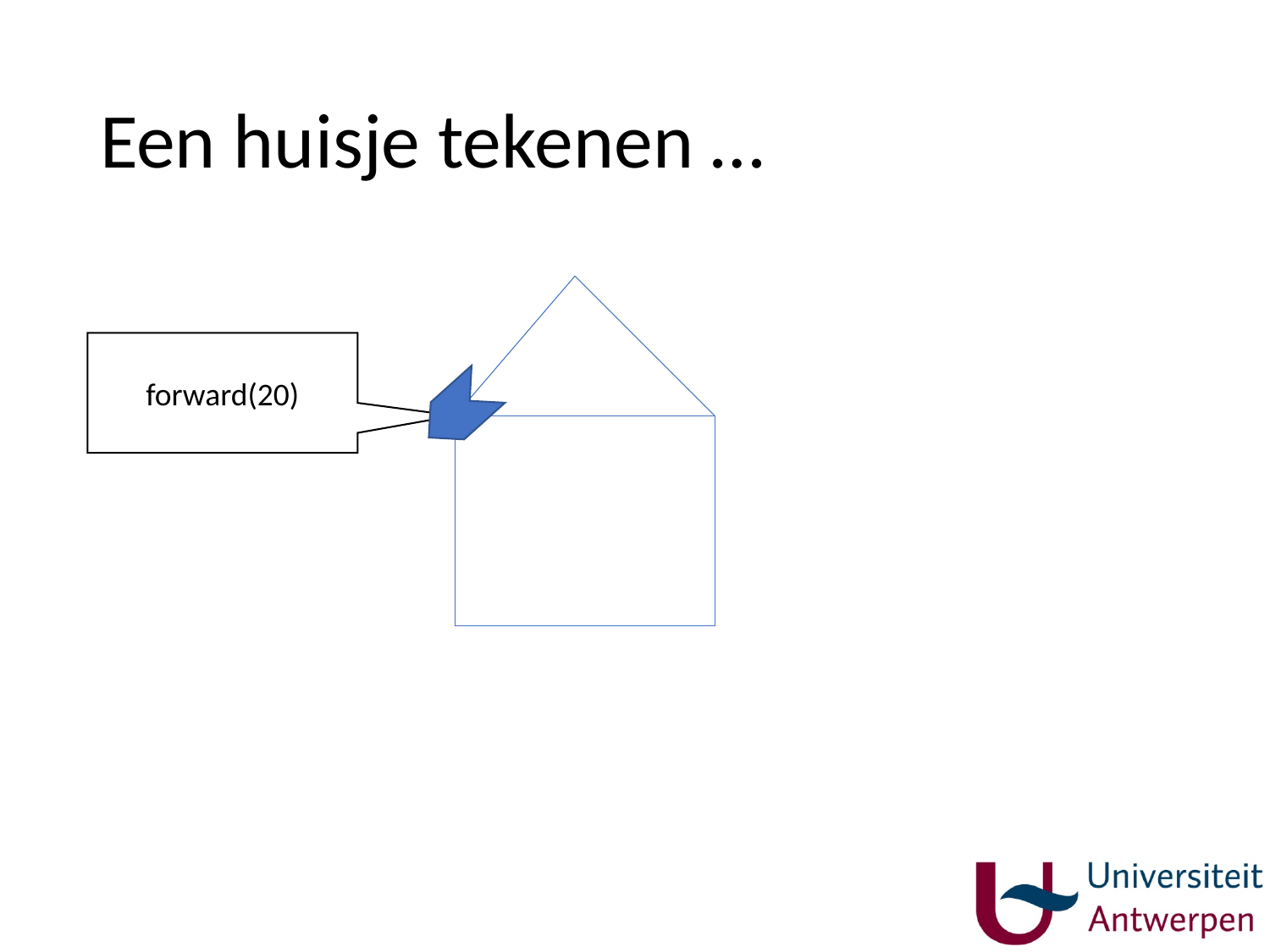

# Een huisje tekenen …

forward(20)

16